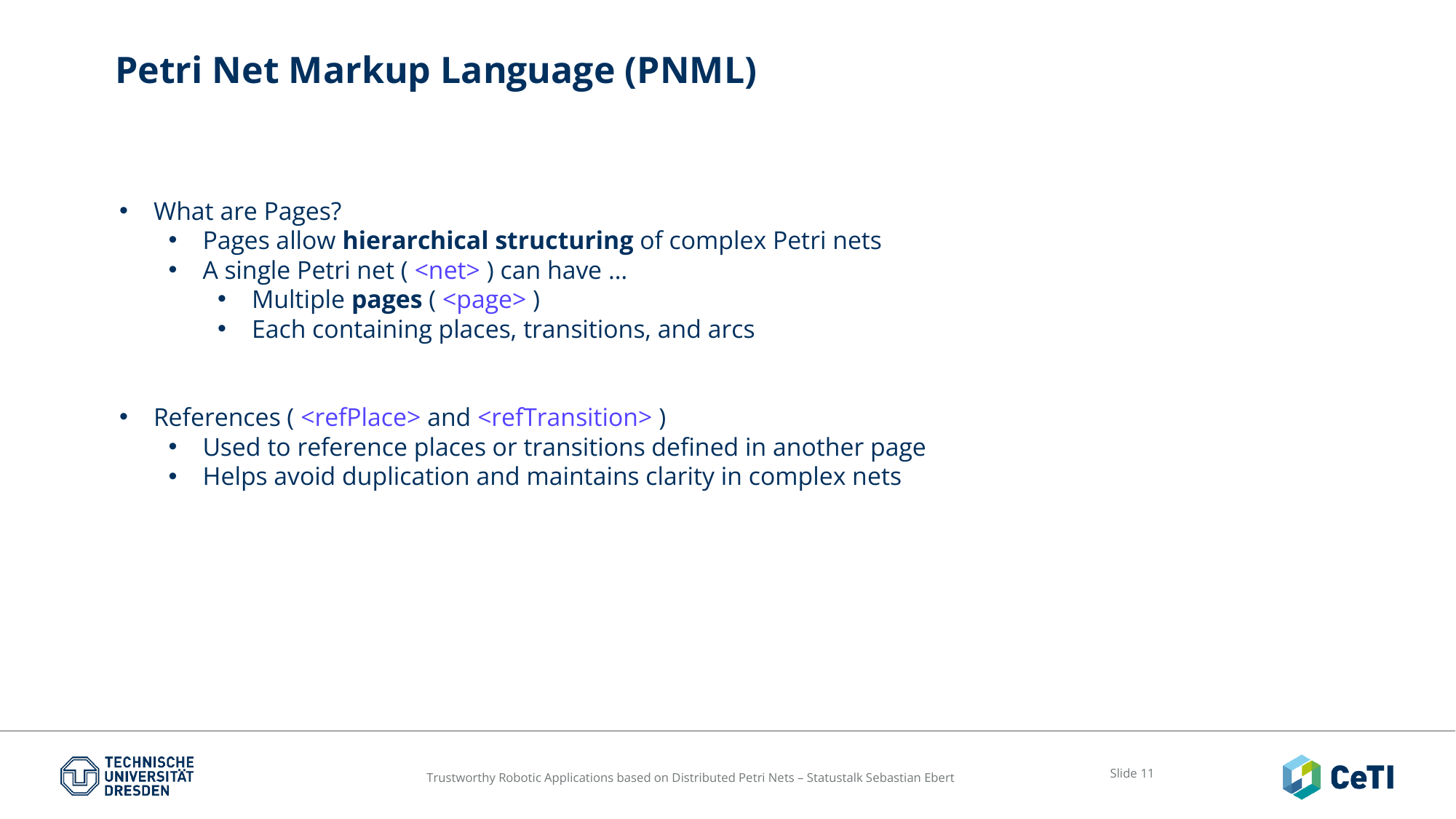

Petri Net Markup Language (PNML)
What are Pages?
Pages allow hierarchical structuring of complex Petri nets
A single Petri net ( <net> ) can have …
Multiple pages ( <page> )
Each containing places, transitions, and arcs

References ( <refPlace> and <refTransition> )
Used to reference places or transitions defined in another page
Helps avoid duplication and maintains clarity in complex nets